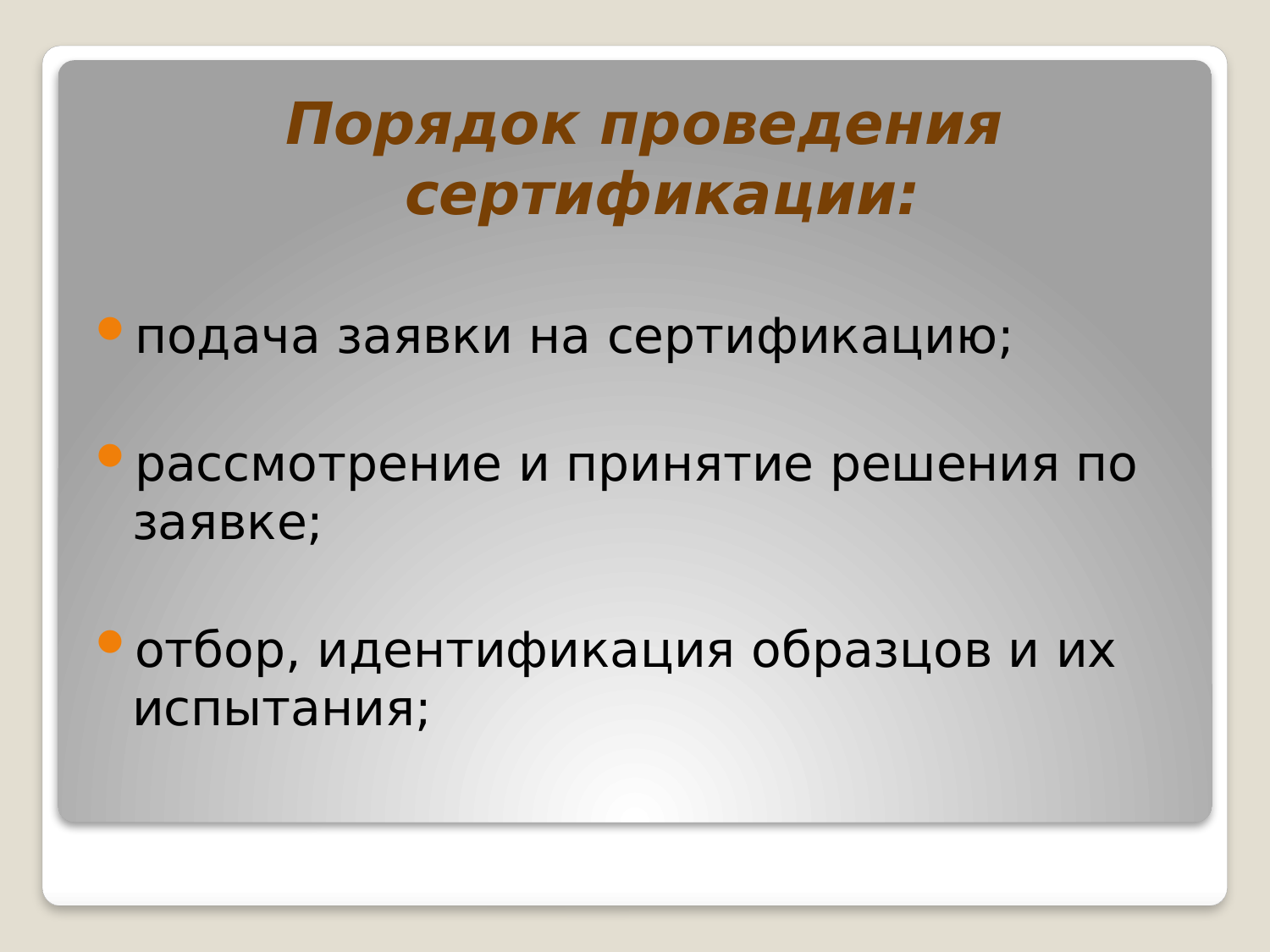

Порядок проведения сертификации:

подача заявки на сертификацию;

рассмотрение и принятие решения по заявке;

отбор, идентификация образцов и их испытания;